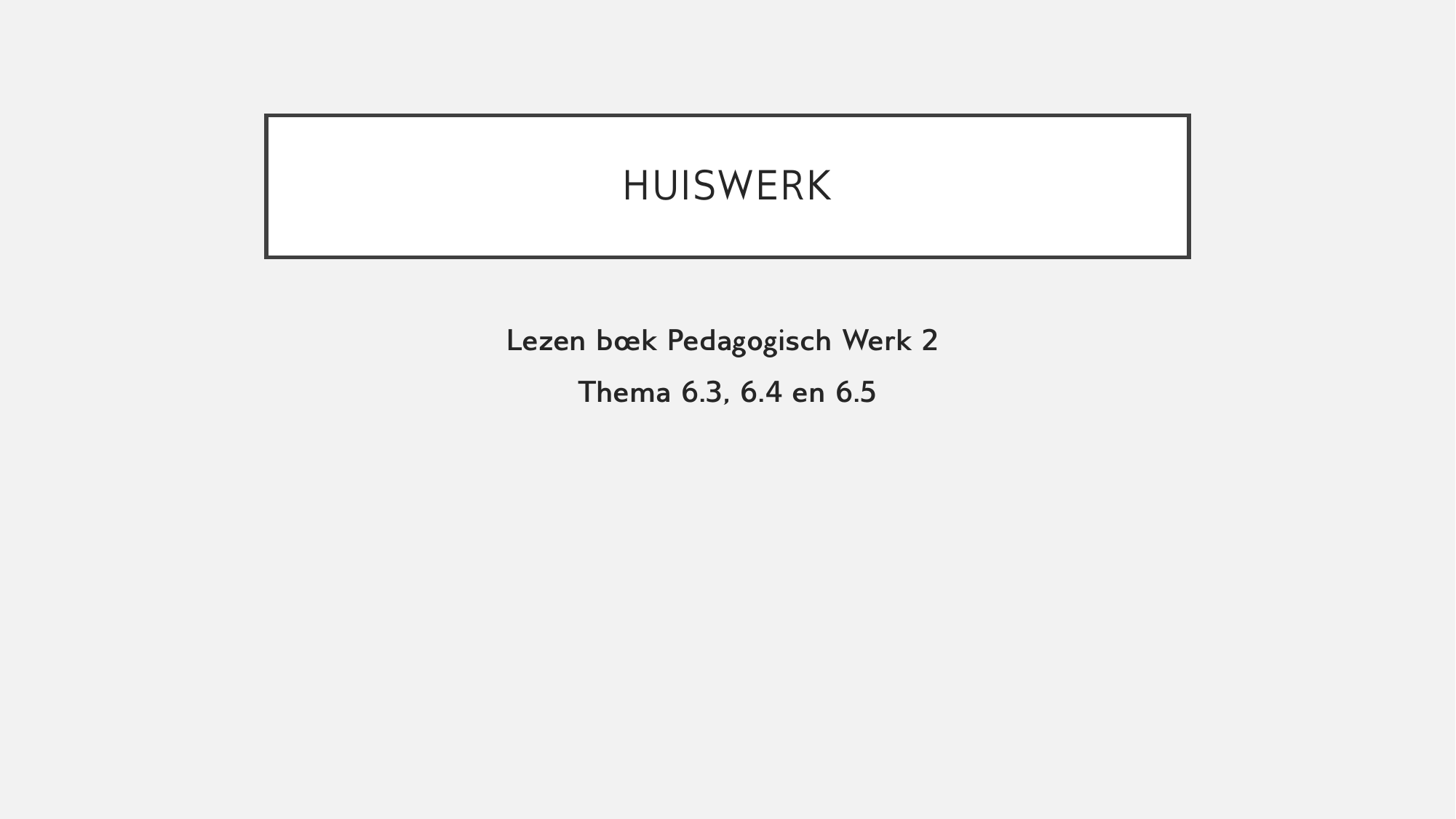

# huiswerk
Lezen boek Pedagogisch Werk 2
Thema 6.3, 6.4 en 6.5